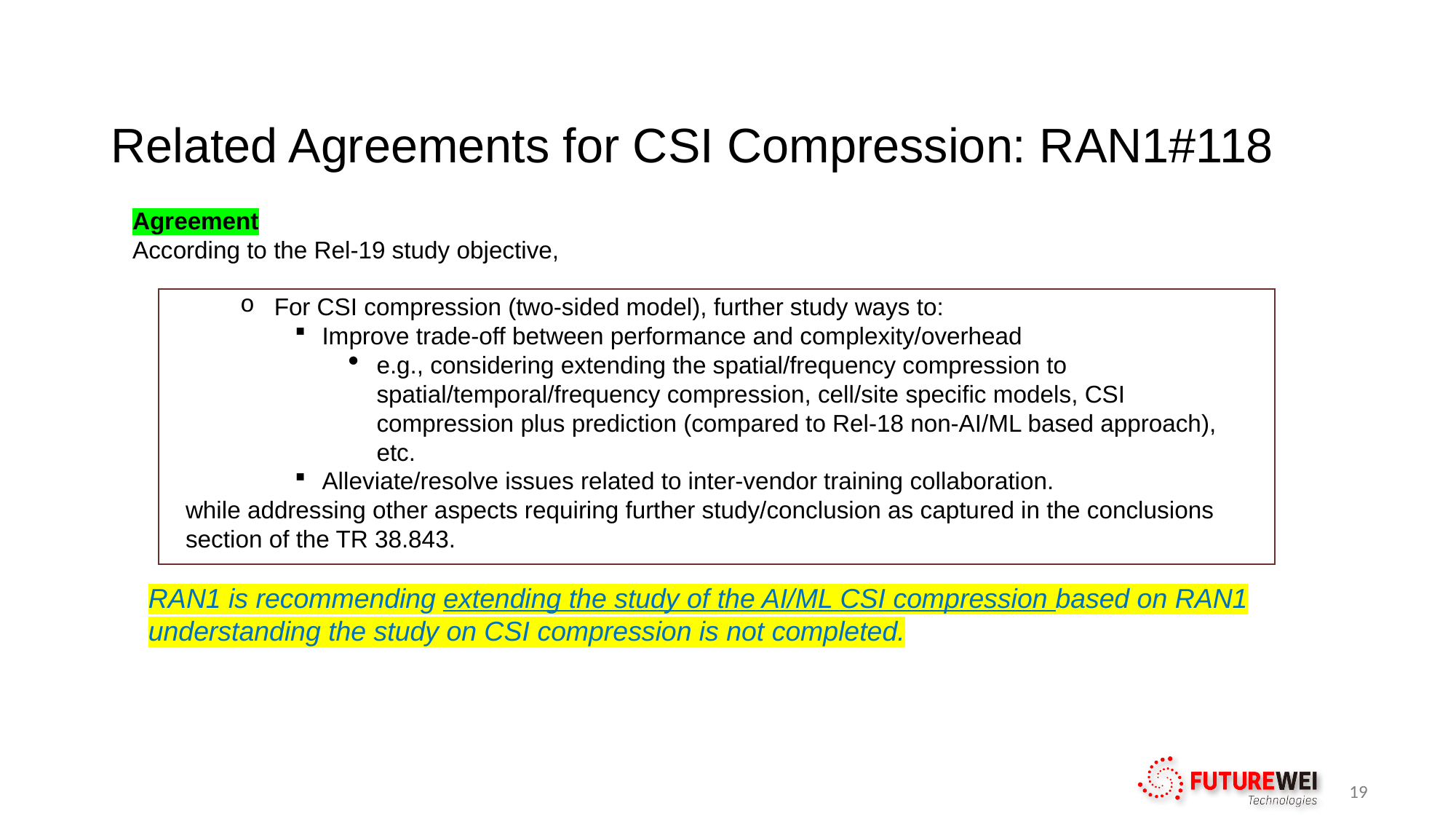

# Related Agreements for CSI Compression: RAN1#118
Agreement
According to the Rel-19 study objective,
For CSI compression (two-sided model), further study ways to:
Improve trade-off between performance and complexity/overhead
e.g., considering extending the spatial/frequency compression to spatial/temporal/frequency compression, cell/site specific models, CSI compression plus prediction (compared to Rel-18 non-AI/ML based approach), etc.
Alleviate/resolve issues related to inter-vendor training collaboration.
while addressing other aspects requiring further study/conclusion as captured in the conclusions section of the TR 38.843.

RAN1 is recommending extending the study of the AI/ML CSI compression based on RAN1 understanding the study on CSI compression is not completed.
19